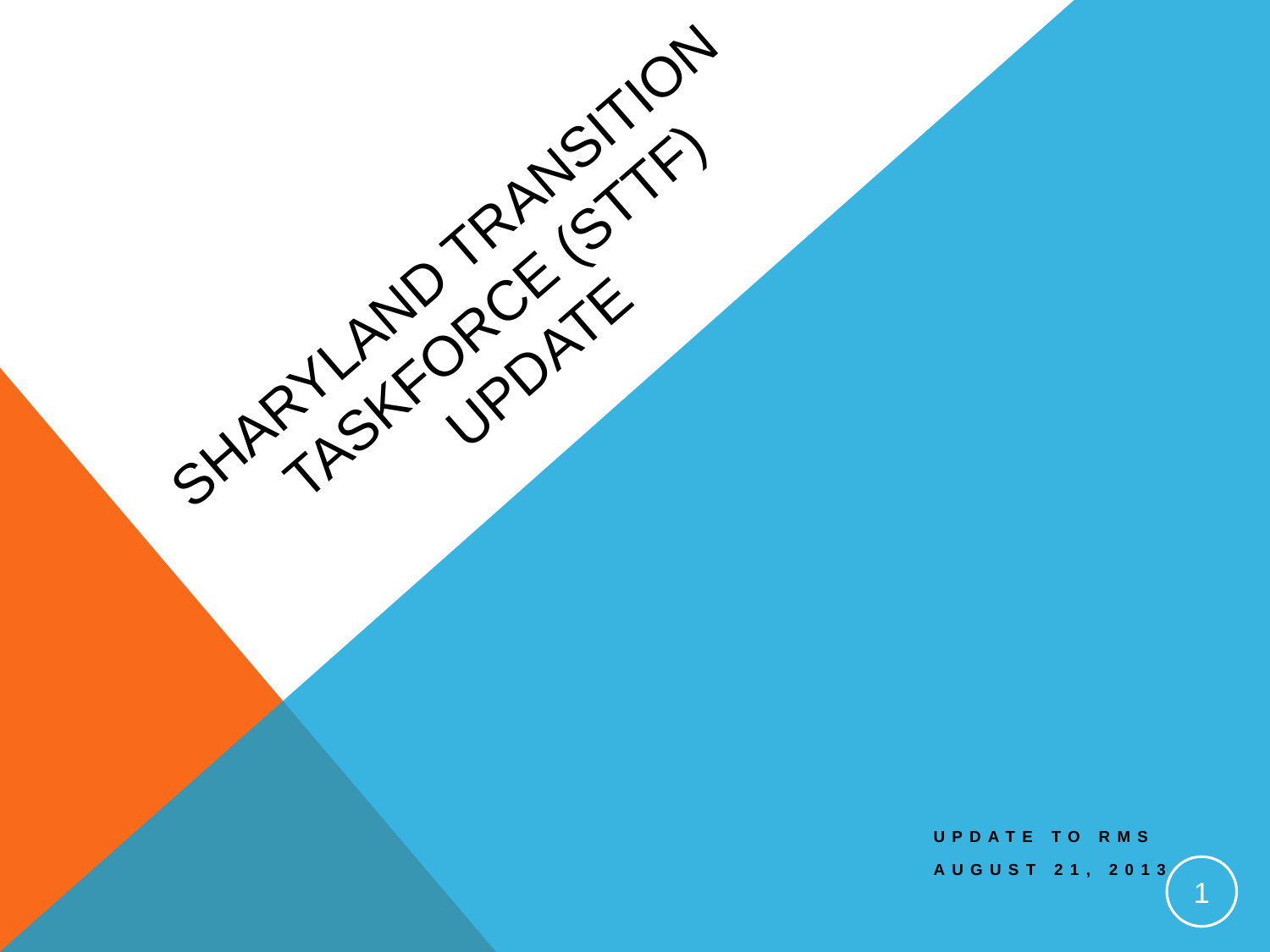

# Sharyland Transition Taskforce (STTF) Update
Update to RMS
August 21, 2013
1